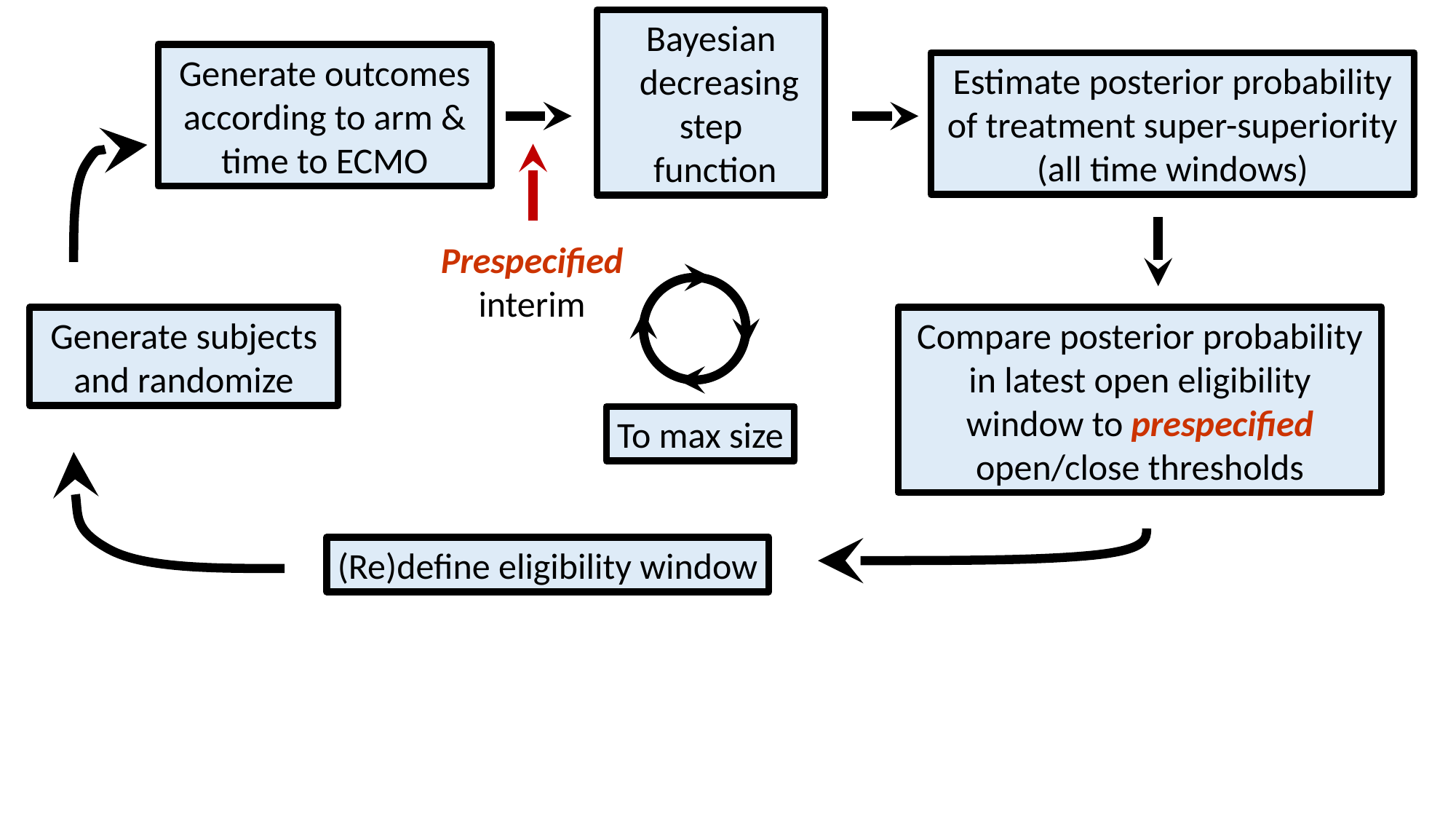

Bayesian
  decreasing step
 function
Generate outcomes according to arm & time to ECMO
Estimate posterior probability of treatment super-superiority
(all time windows)
Prespecified
interim

Compare posterior probability in latest open eligibility window to prespecified open/close thresholds
Generate subjects and randomize

To max size

(Re)define eligibility window